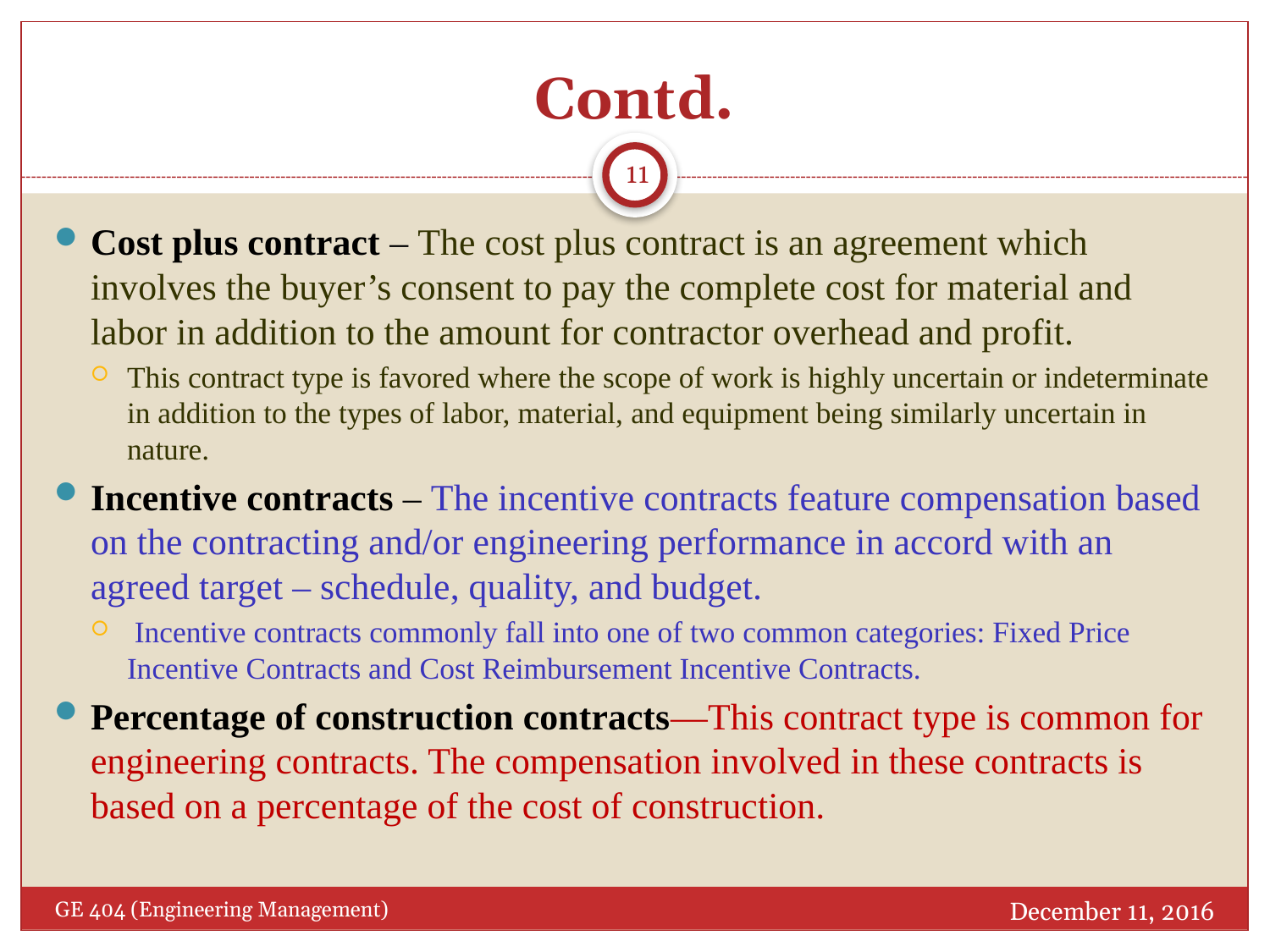

# Contd.
11
Cost plus contract – The cost plus contract is an agreement which involves the buyer’s consent to pay the complete cost for material and labor in addition to the amount for contractor overhead and profit.
This contract type is favored where the scope of work is highly uncertain or indeterminate in addition to the types of labor, material, and equipment being similarly uncertain in nature.
Incentive contracts – The incentive contracts feature compensation based on the contracting and/or engineering performance in accord with an agreed target – schedule, quality, and budget.
 Incentive contracts commonly fall into one of two common categories: Fixed Price Incentive Contracts and Cost Reimbursement Incentive Contracts.
Percentage of construction contracts—This contract type is common for engineering contracts. The compensation involved in these contracts is based on a percentage of the cost of construction.

December 11, 2016
GE 404 (Engineering Management)